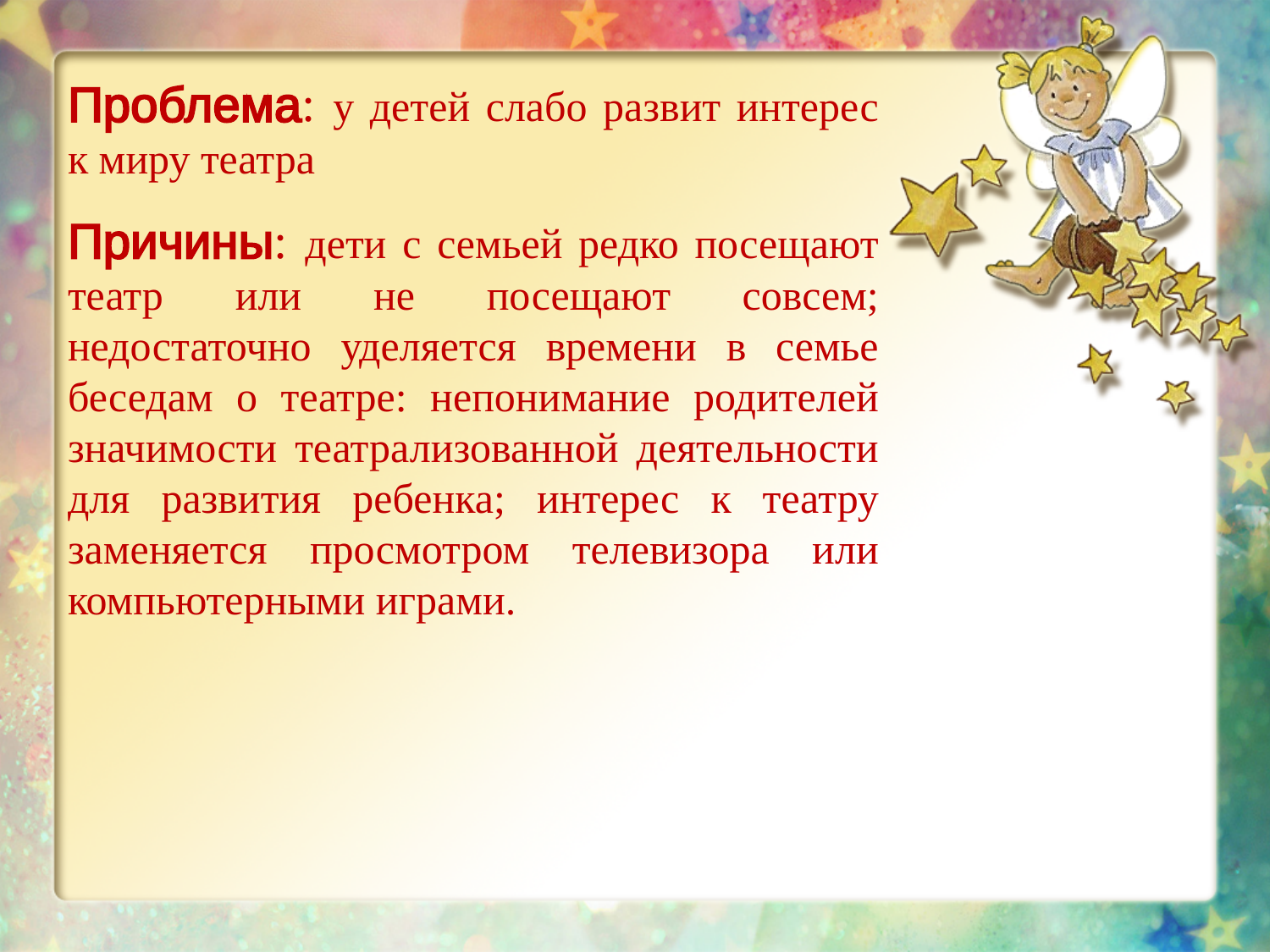

Проблема: у детей слабо развит интерес к миру театра
Причины: дети с семьей редко посещают театр или не посещают совсем; недостаточно уделяется времени в семье беседам о театре: непонимание родителей значимости театрализованной деятельности для развития ребенка; интерес к театру заменяется просмотром телевизора или компьютерными играми.